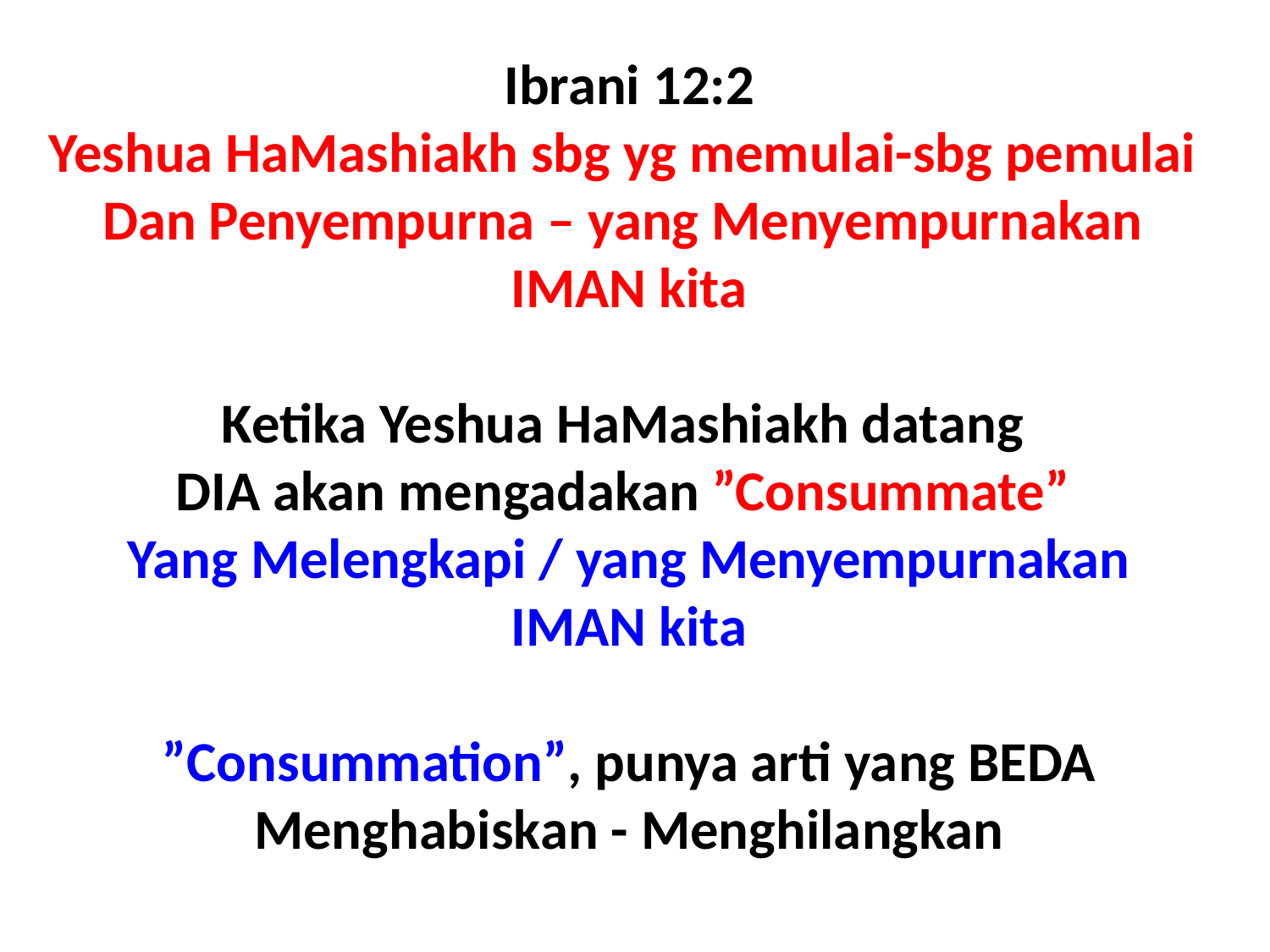

Ibrani 12:2
Yeshua HaMashiakh sbg yg memulai-sbg pemulai
Dan Penyempurna – yang Menyempurnakan
IMAN kita

Ketika Yeshua HaMashiakh datang
DIA akan mengadakan ”Consummate”
Yang Melengkapi / yang Menyempurnakan
IMAN kita

”Consummation”, punya arti yang BEDA
Menghabiskan - Menghilangkan